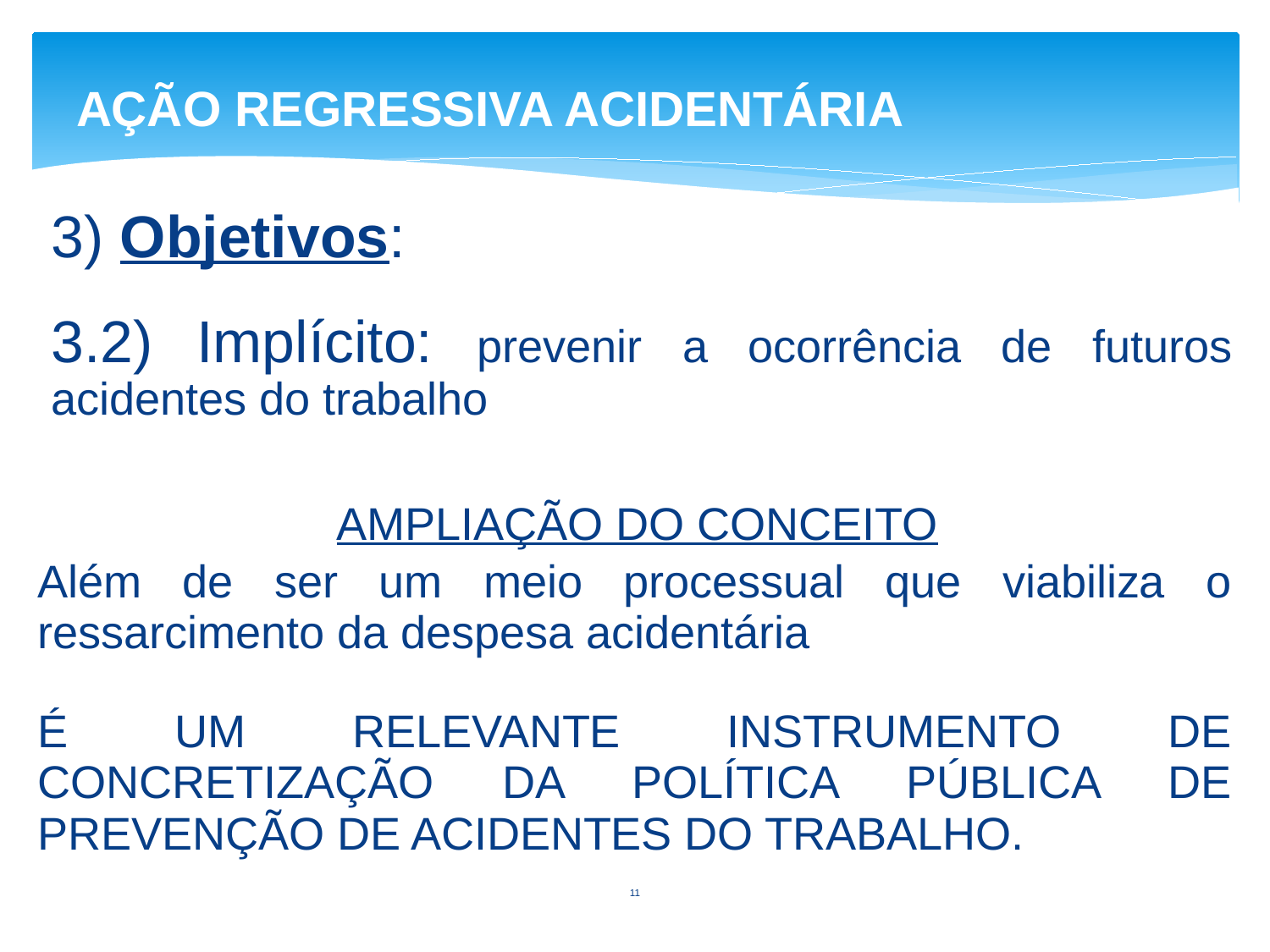

# AÇÃO REGRESSIVA ACIDENTÁRIA
3) Objetivos:

3.2) Implícito: prevenir a ocorrência de futuros acidentes do trabalho

AMPLIAÇÃO DO CONCEITO
Além de ser um meio processual que viabiliza o ressarcimento da despesa acidentária

É UM RELEVANTE INSTRUMENTO DE CONCRETIZAÇÃO DA POLÍTICA PÚBLICA DE PREVENÇÃO DE ACIDENTES DO TRABALHO.
11